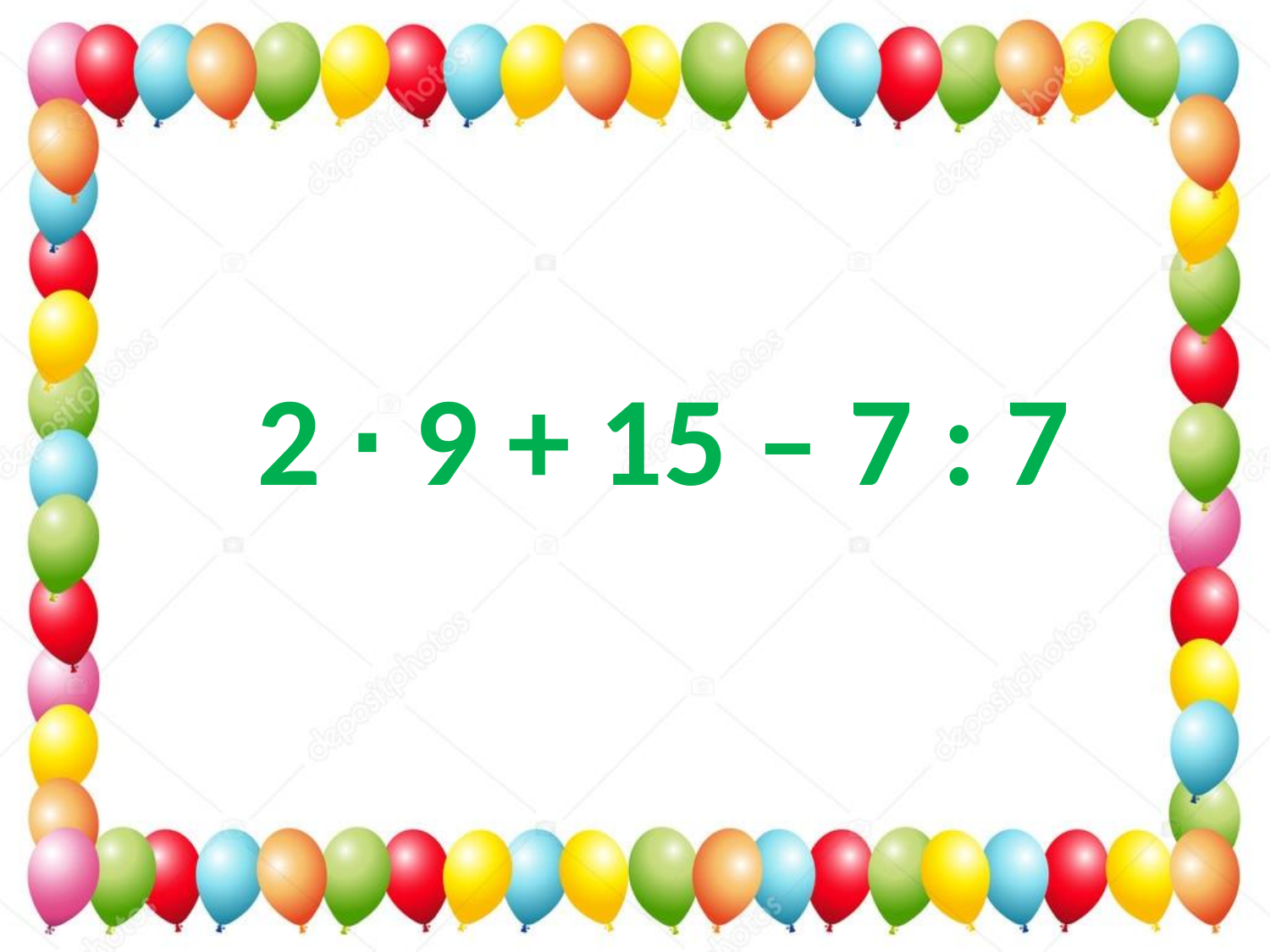

2 ∙ 9 + 15 – 7 : 7